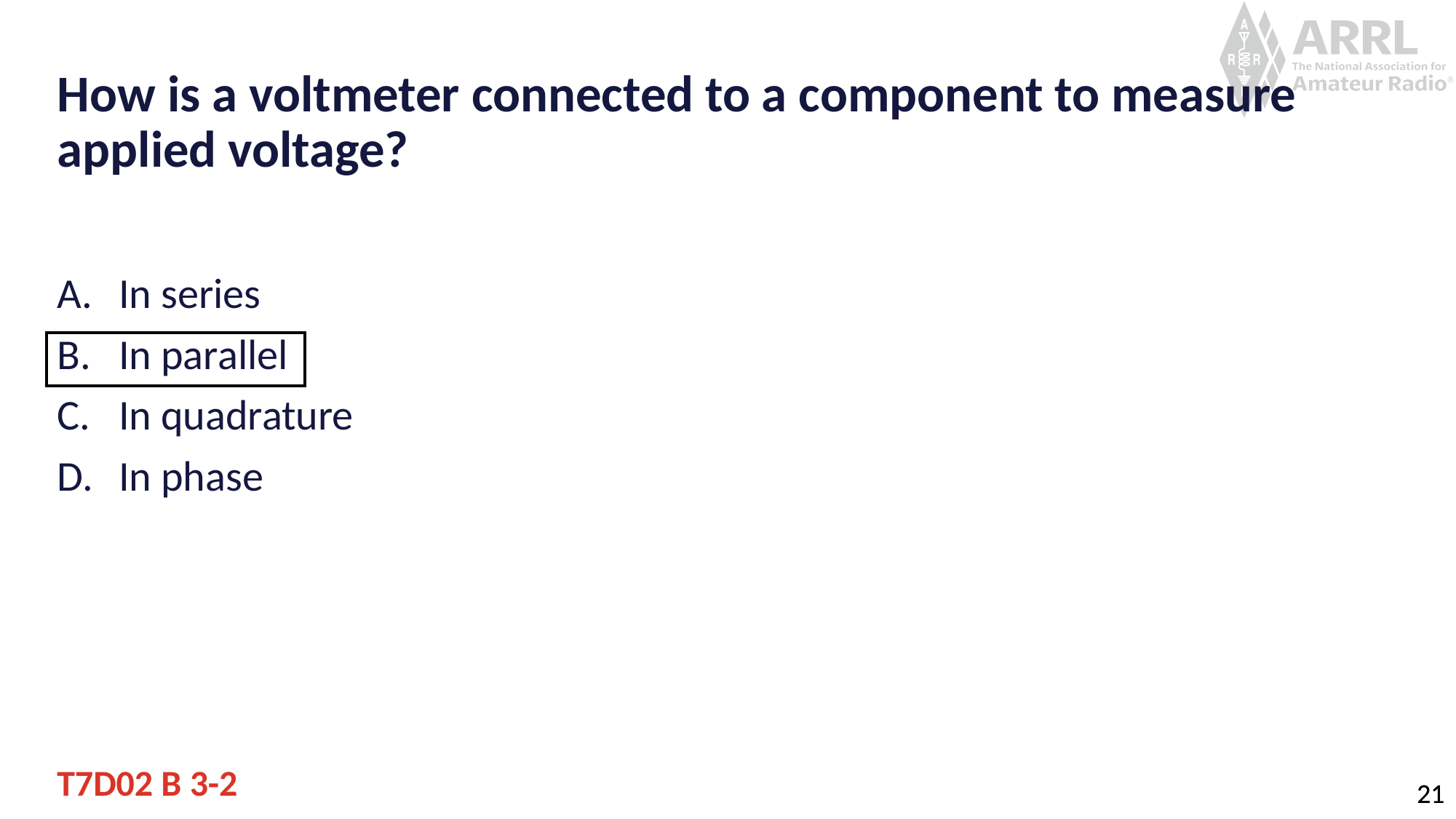

# How is a voltmeter connected to a component to measure applied voltage?
In series
In parallel
In quadrature
In phase

T7D02 B 3-2